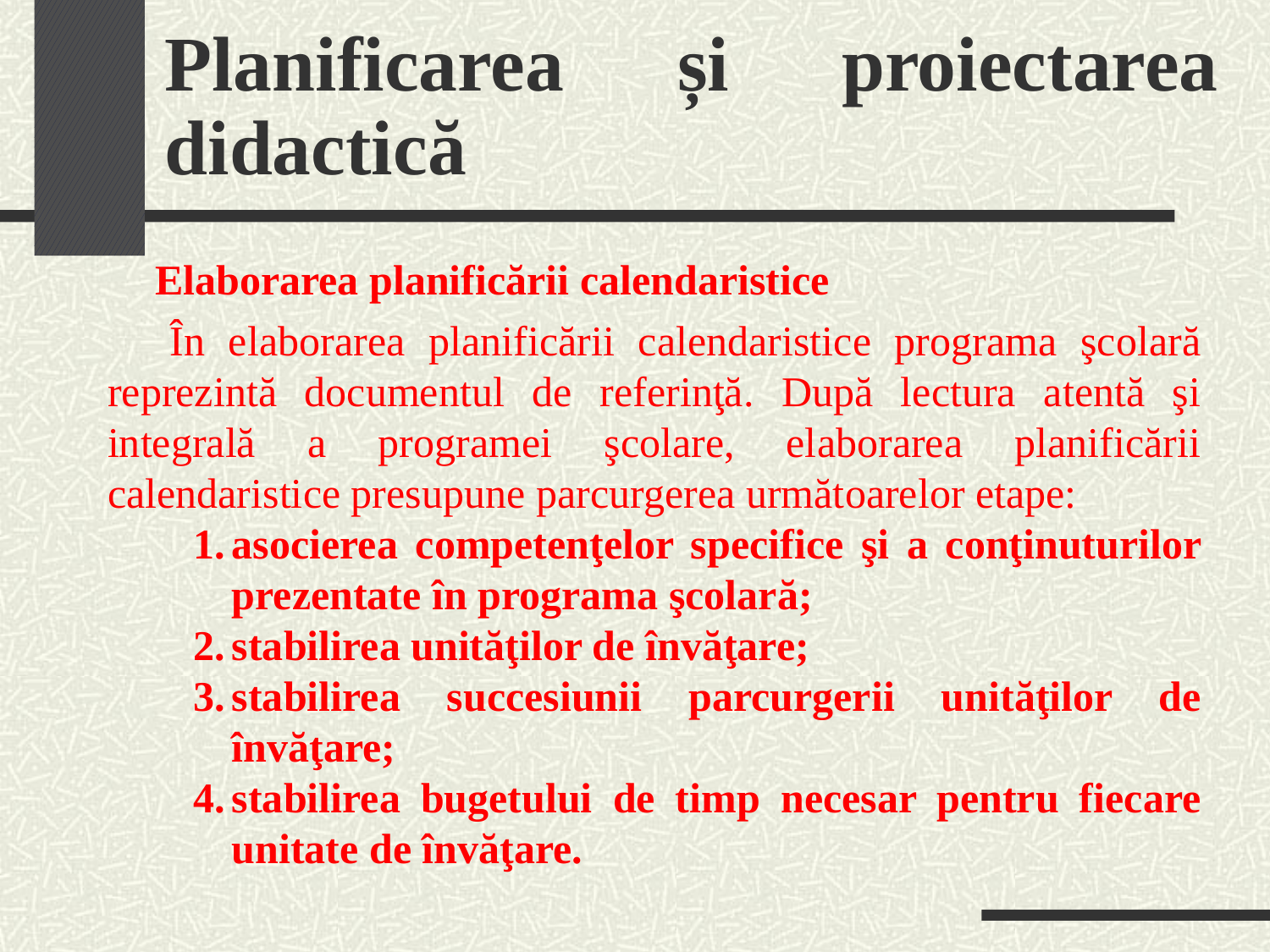

# Planificarea și proiectarea didactică
Elaborarea planificării calendaristice
În elaborarea planificării calendaristice programa şcolară reprezintă documentul de referinţă. După lectura atentă şi integrală a programei şcolare, elaborarea planificării calendaristice presupune parcurgerea următoarelor etape:
asocierea competenţelor specifice şi a conţinuturilor prezentate în programa şcolară;
stabilirea unităţilor de învăţare;
stabilirea succesiunii parcurgerii unităţilor de învăţare;
stabilirea bugetului de timp necesar pentru fiecare unitate de învăţare.